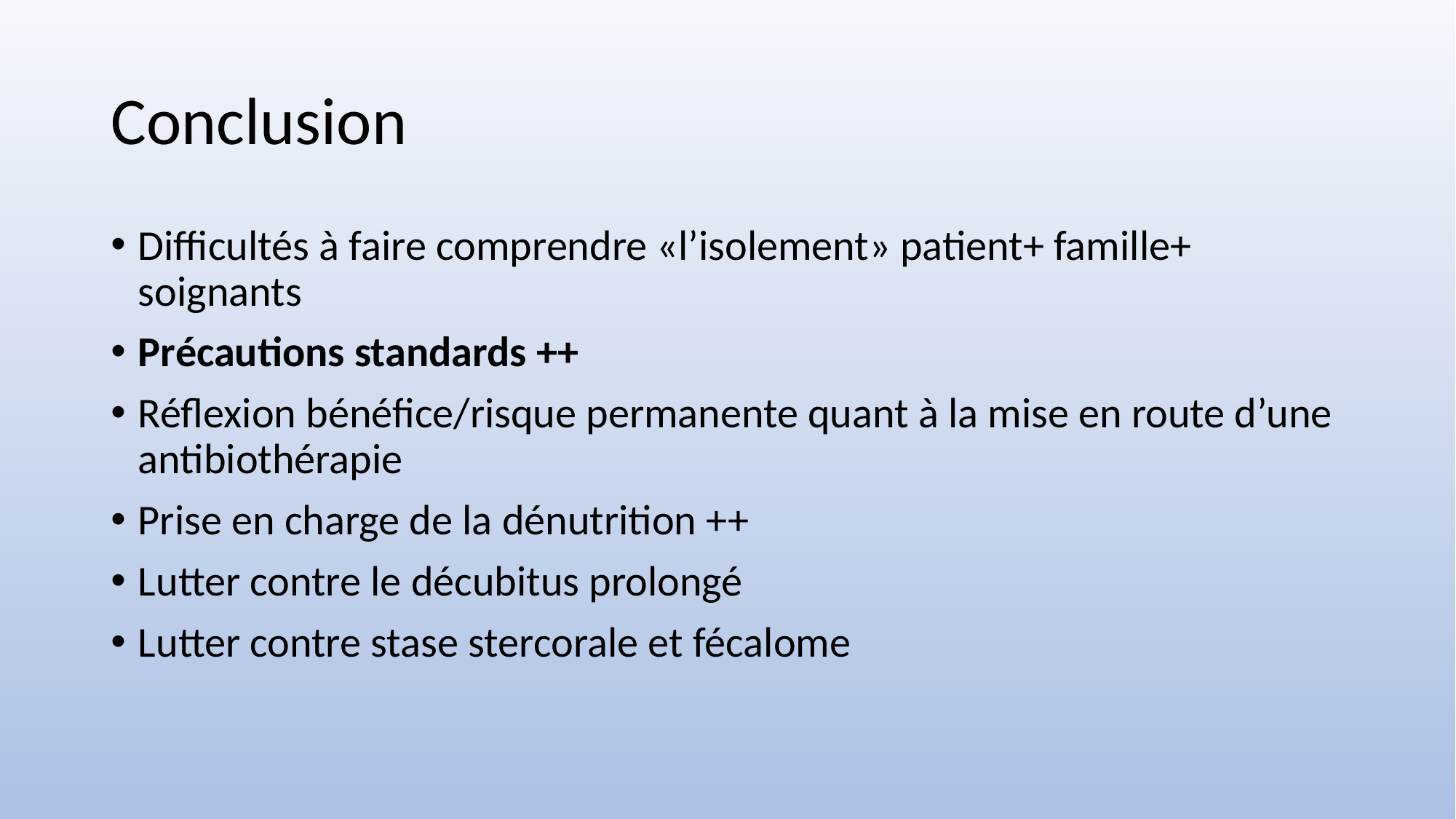

# Conclusion
Difficultés à faire comprendre «l’isolement» patient+ famille+ soignants
Précautions standards ++
Réflexion bénéfice/risque permanente quant à la mise en route d’une antibiothérapie
Prise en charge de la dénutrition ++
Lutter contre le décubitus prolongé
Lutter contre stase stercorale et fécalome